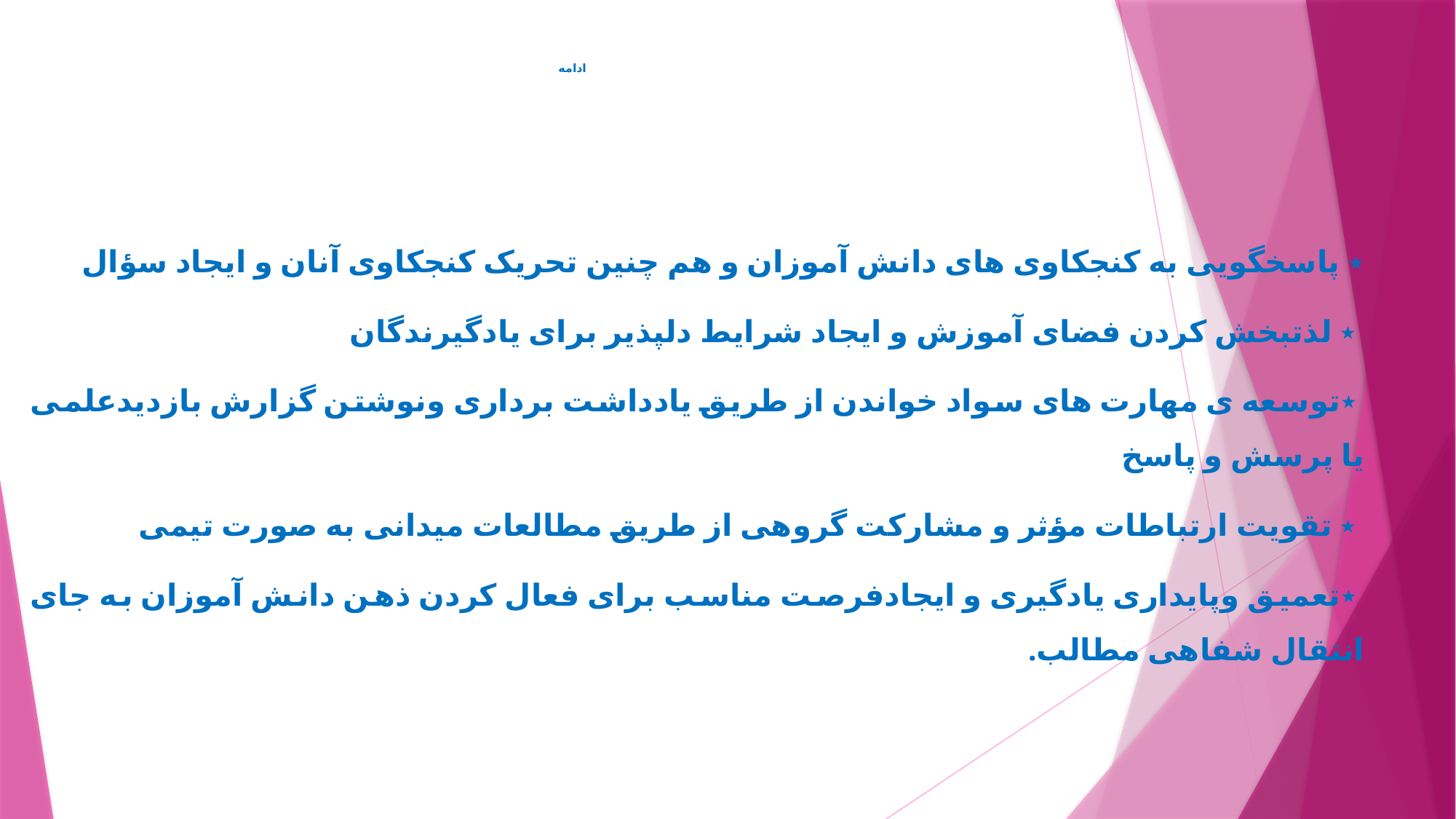

# ادامه
٭ پاسخگويی به کنجکاوی های دانش آموزان و هم چنين تحريک کنجکاوی آنان و ايجاد سؤال
 ٭ لذتبخش کردن فضای آموزش و ايجاد شرايط دلپذير برای يادگيرندگان
 ٭توسعه ی مهارت های سواد خواندن از طريق يادداشت برداری ونوشتن گزارش بازديدعلمی يا پرسش و پاسخ
 ٭ تقويت ارتباطات مؤثر و مشارکت گروهی از طريق مطالعات ميدانی به صورت تيمی
 ٭تعميق وپايداری يادگيری و ايجادفرصت مناسب برای فعال کردن ذهن دانش آموزان به جای انتقال شفاهی مطالب.